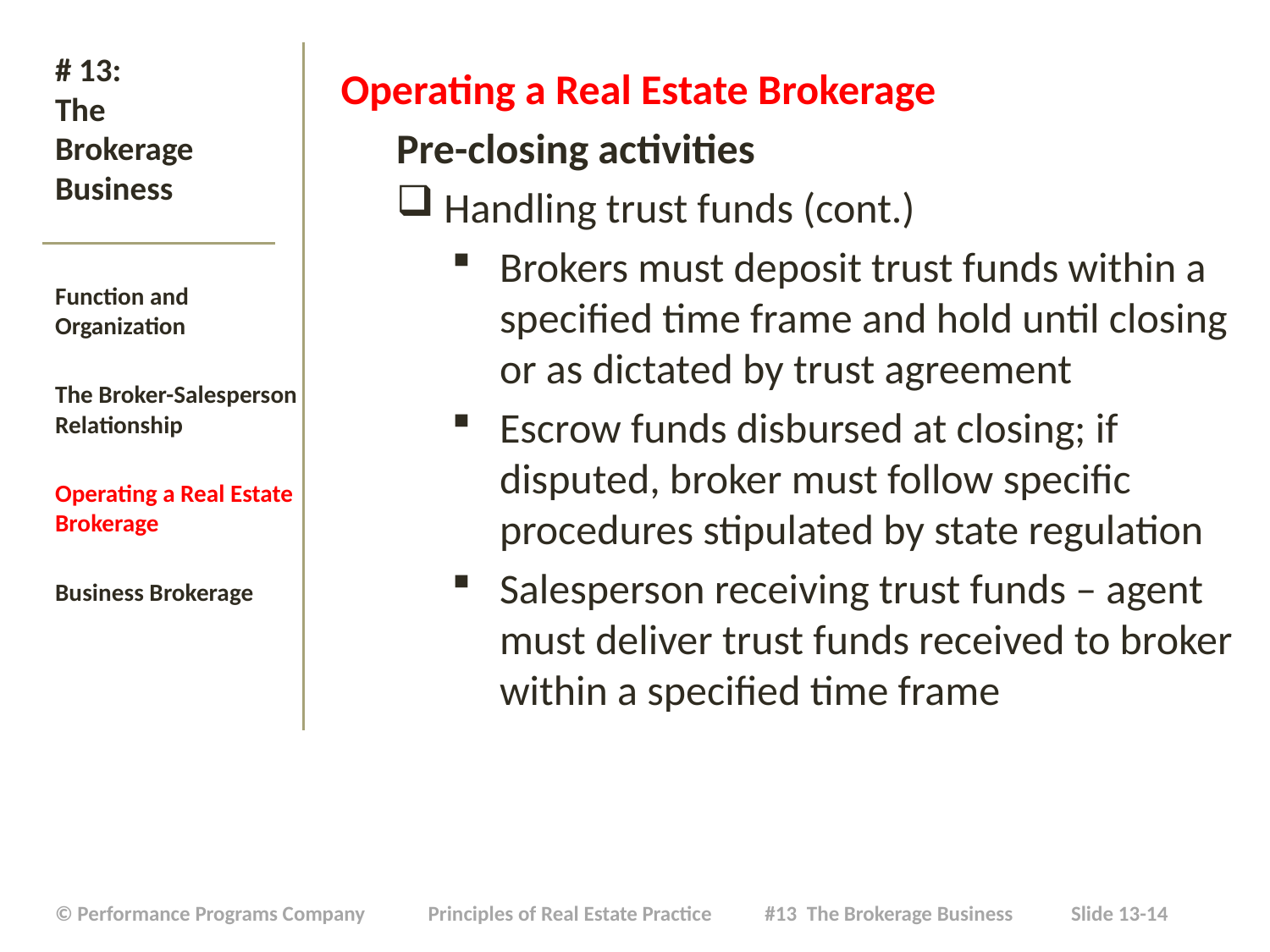

Operating a Real Estate Brokerage
Pre-closing activities
Handling trust funds (cont.)
Brokers must deposit trust funds within a specified time frame and hold until closing or as dictated by trust agreement
Escrow funds disbursed at closing; if disputed, broker must follow specific procedures stipulated by state regulation
Salesperson receiving trust funds – agent must deliver trust funds received to broker within a specified time frame

# # 13: The Brokerage Business

Function and Organization

The Broker-Salesperson Relationship

Operating a Real Estate Brokerage

Business Brokerage

| © Performance Programs Company Principles of Real Estate Practice #13 The Brokerage Business Slide 13-14 |
| --- |